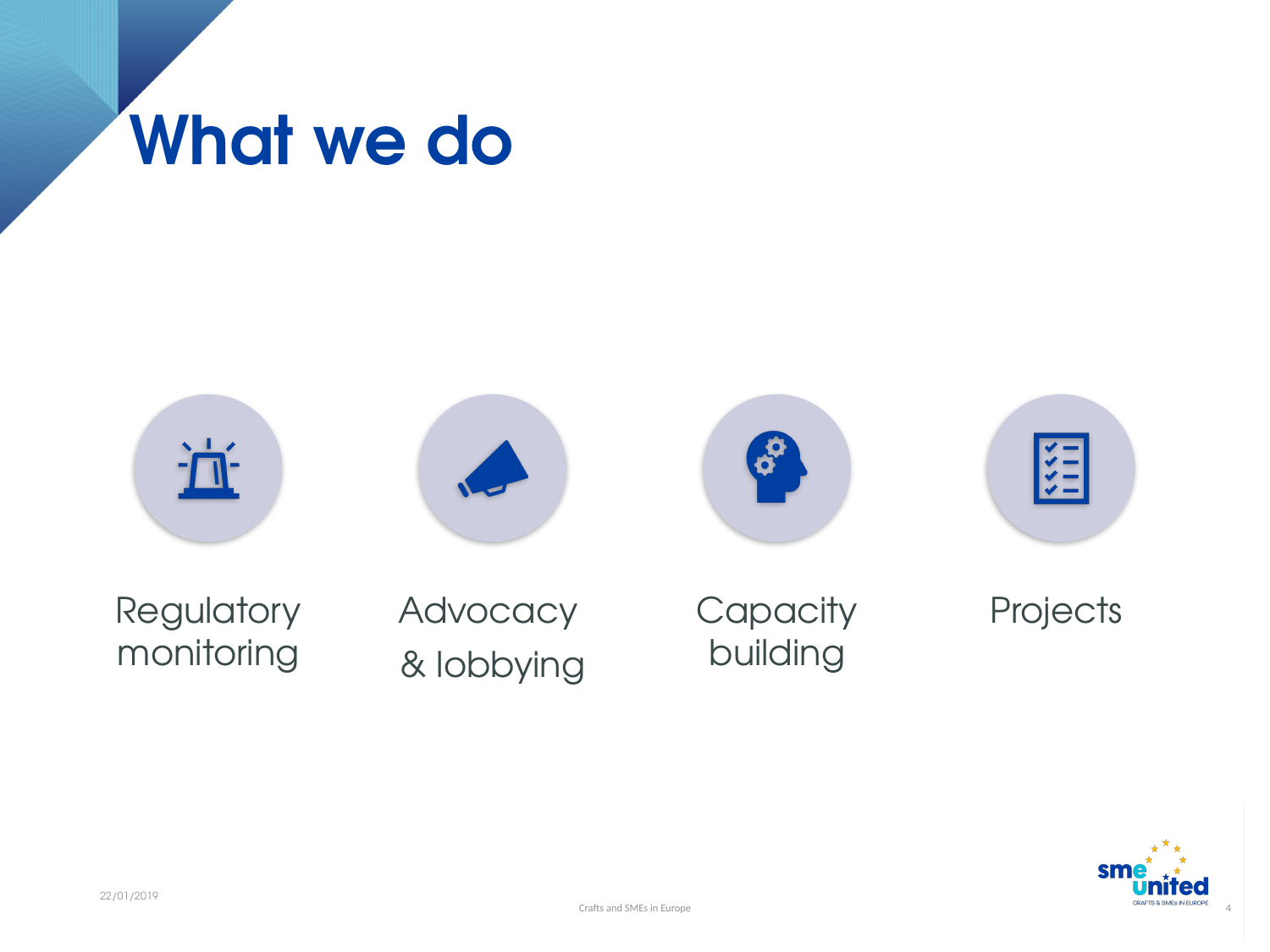

# What we do
Regulatory monitoring
Advocacy
& lobbying
Capacity building
Projects
22/01/2019

Crafts and SMEs in Europe
4